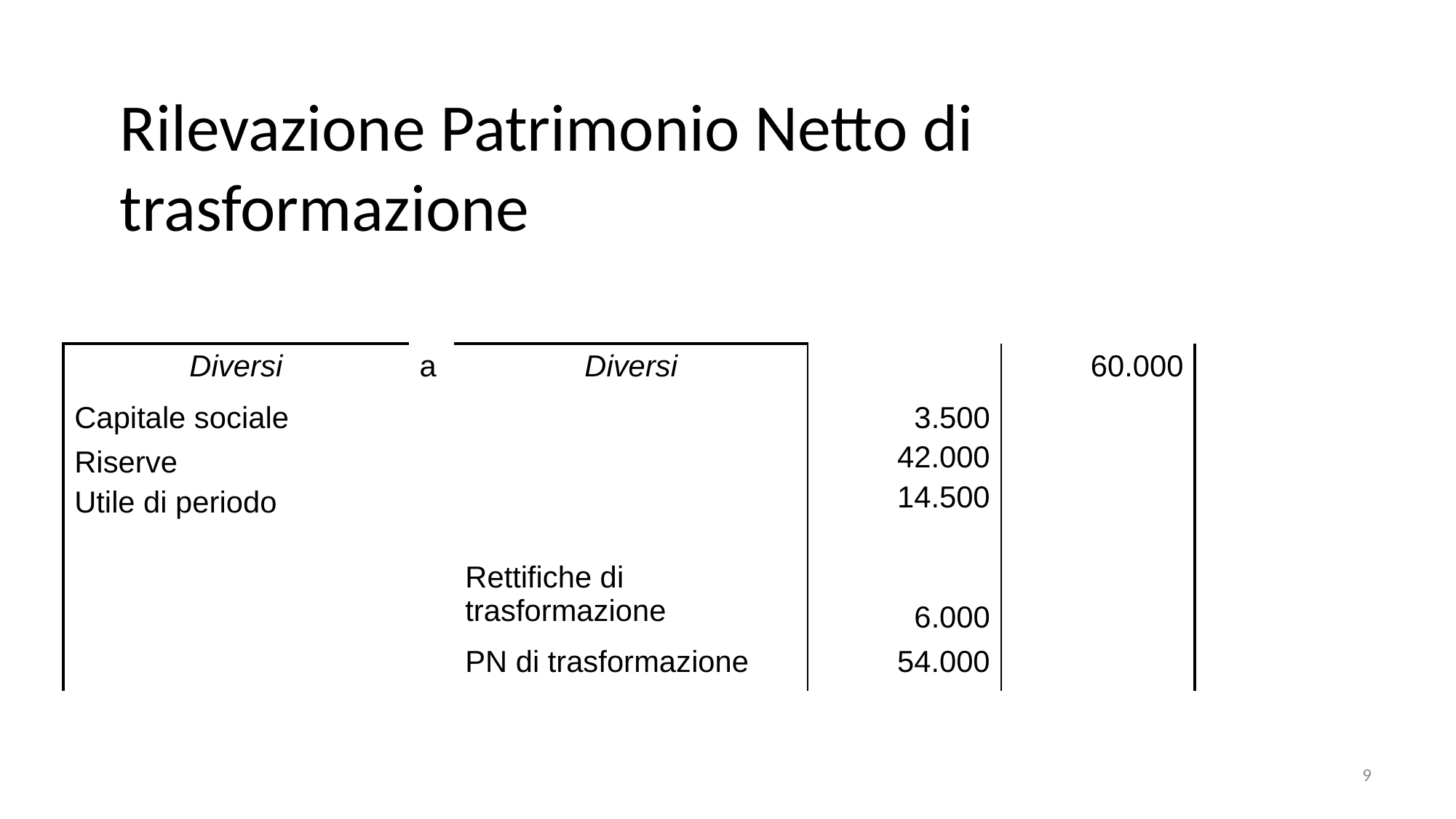

#
Rilevazione Patrimonio Netto di trasformazione
| Diversi |  | a | Diversi |  | 60.000 |
| --- | --- | --- | --- | --- | --- |
| Capitale sociale |  |  | Rettifiche di trasformazione | 3.500 42.000 14.500 6.000 |  |
| Riserve Utile di periodo |  |  |  |  |  |
|  |  |  |  |  |  |
|  |  |  |  |  |  |
|  |  |  | PN di trasformazione | 54.000 |  |
9